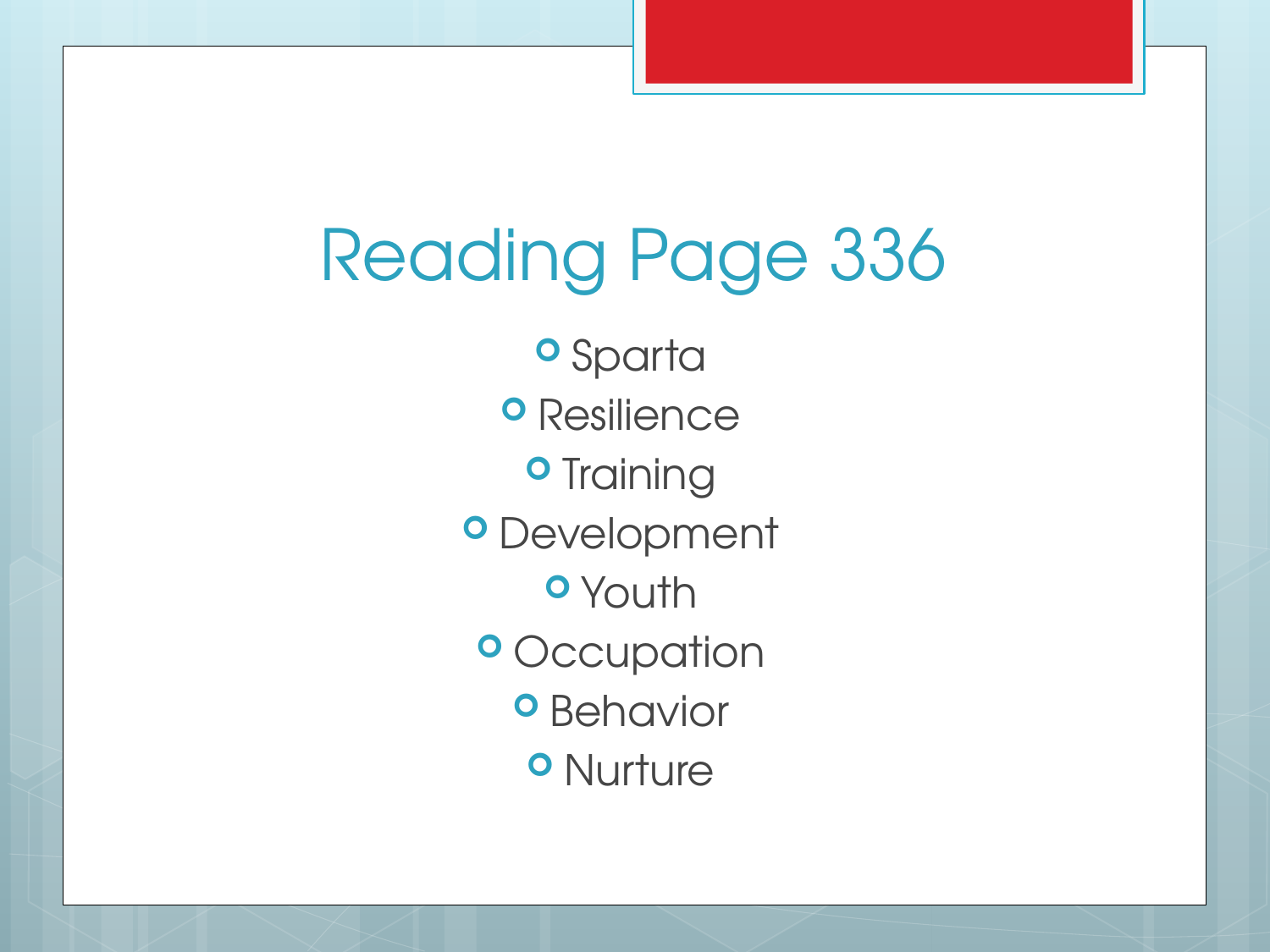

# Reading Page 336
Sparta
Resilience
Training
Development
Youth
Occupation
Behavior
Nurture